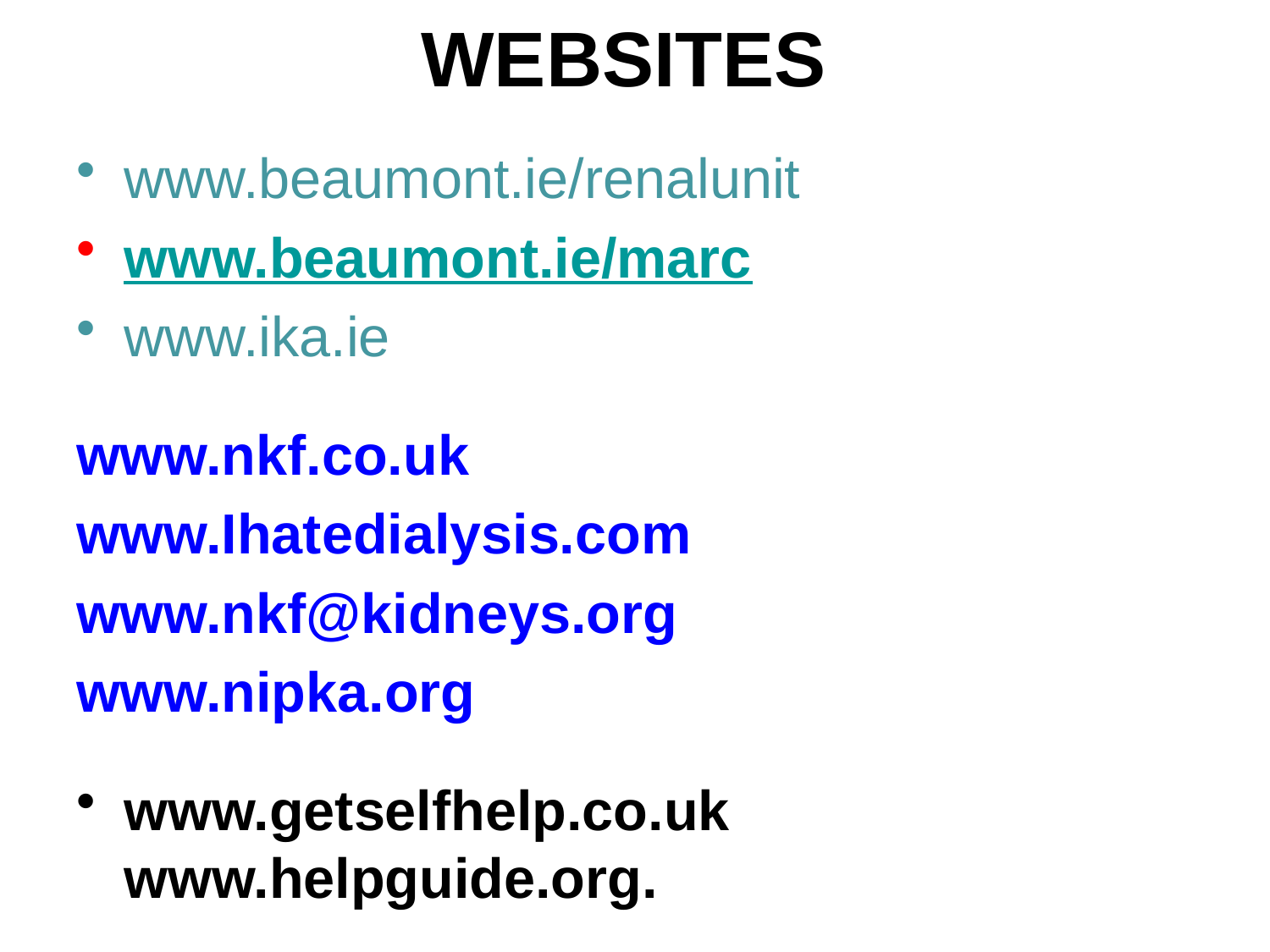

# WEBSITES
www.beaumont.ie/renalunit
www.beaumont.ie/marc
www.ika.ie

www.nkf.co.uk
www.Ihatedialysis.com
www.nkf@kidneys.org
www.nipka.org

www.getselfhelp.co.uk www.helpguide.org.